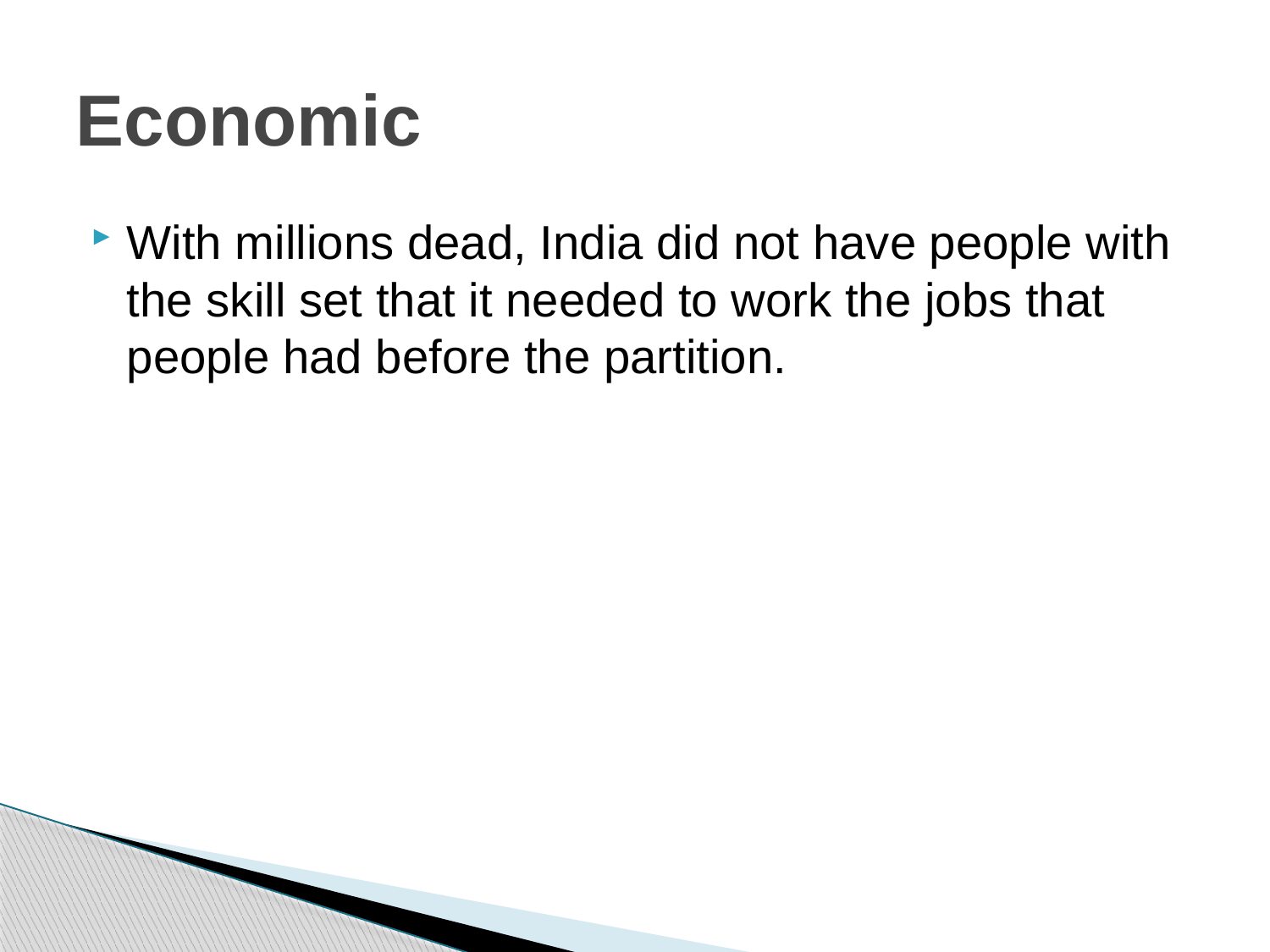

# Economic
With millions dead, India did not have people with the skill set that it needed to work the jobs that people had before the partition.